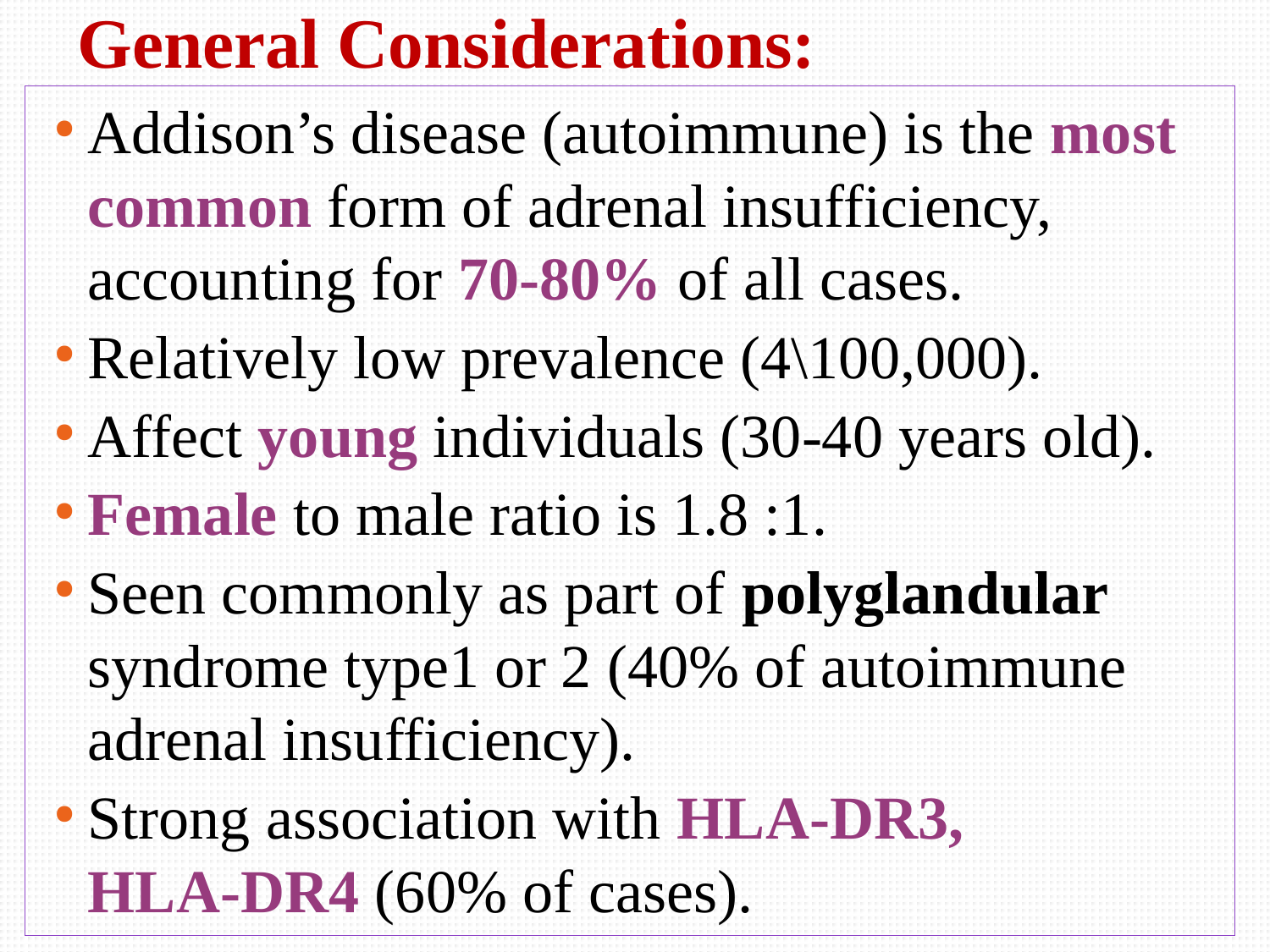

# General Considerations:
Addison’s disease (autoimmune) is the most common form of adrenal insufficiency, accounting for 70-80% of all cases.
Relatively low prevalence (4\100,000).
Affect young individuals (30-40 years old).
Female to male ratio is 1.8 :1.
Seen commonly as part of polyglandular syndrome type1 or 2 (40% of autoimmune  adrenal insufficiency).
Strong association with HLA-DR3,             HLA-DR4 (60% of cases).